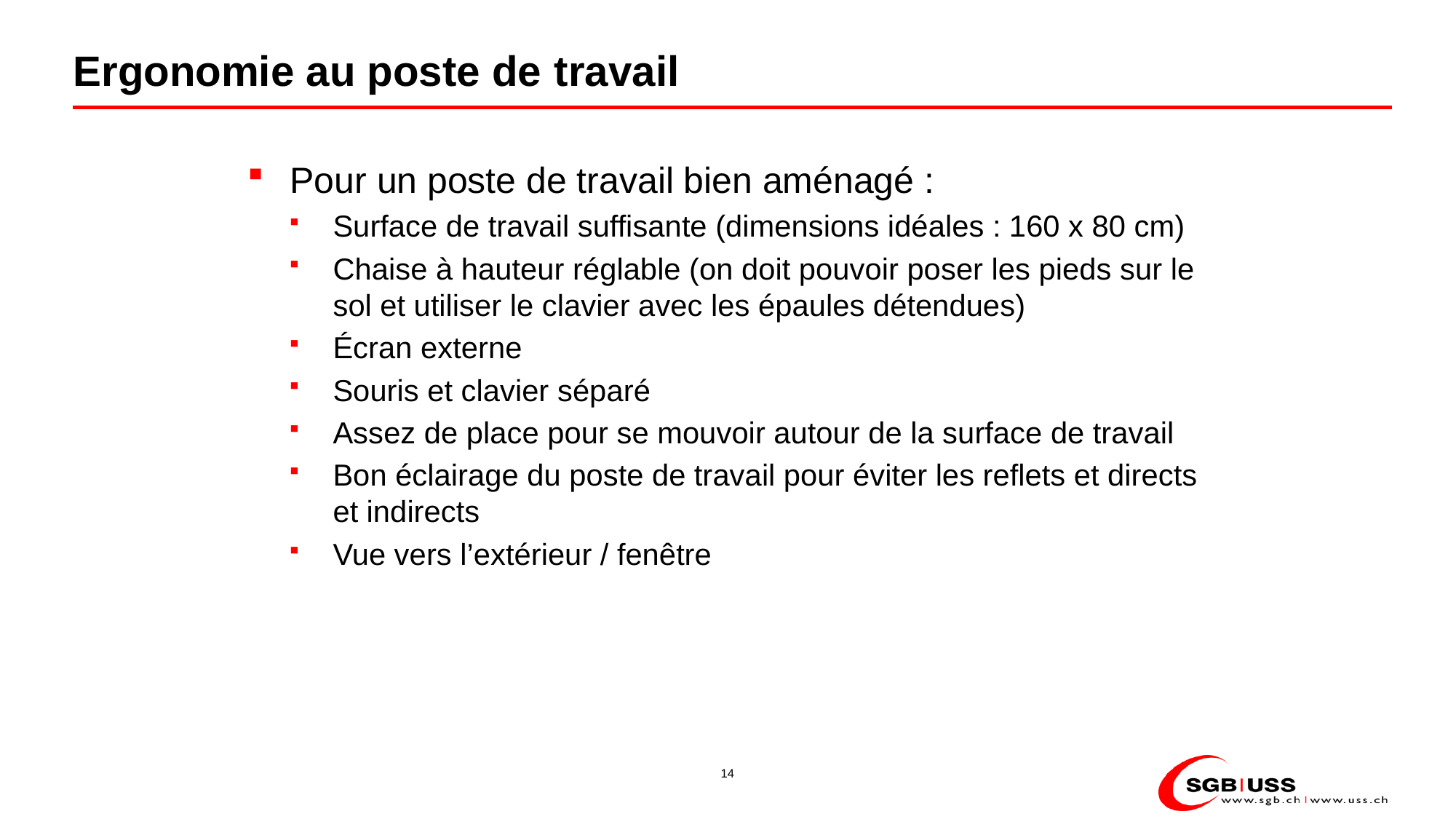

# Ergonomie au poste de travail

Pour un poste de travail bien aménagé :
Surface de travail suffisante (dimensions idéales : 160 x 80 cm)
Chaise à hauteur réglable (on doit pouvoir poser les pieds sur le sol et utiliser le clavier avec les épaules détendues)
Écran externe
Souris et clavier séparé
Assez de place pour se mouvoir autour de la surface de travail
Bon éclairage du poste de travail pour éviter les reflets et directs et indirects
Vue vers l’extérieur / fenêtre

14